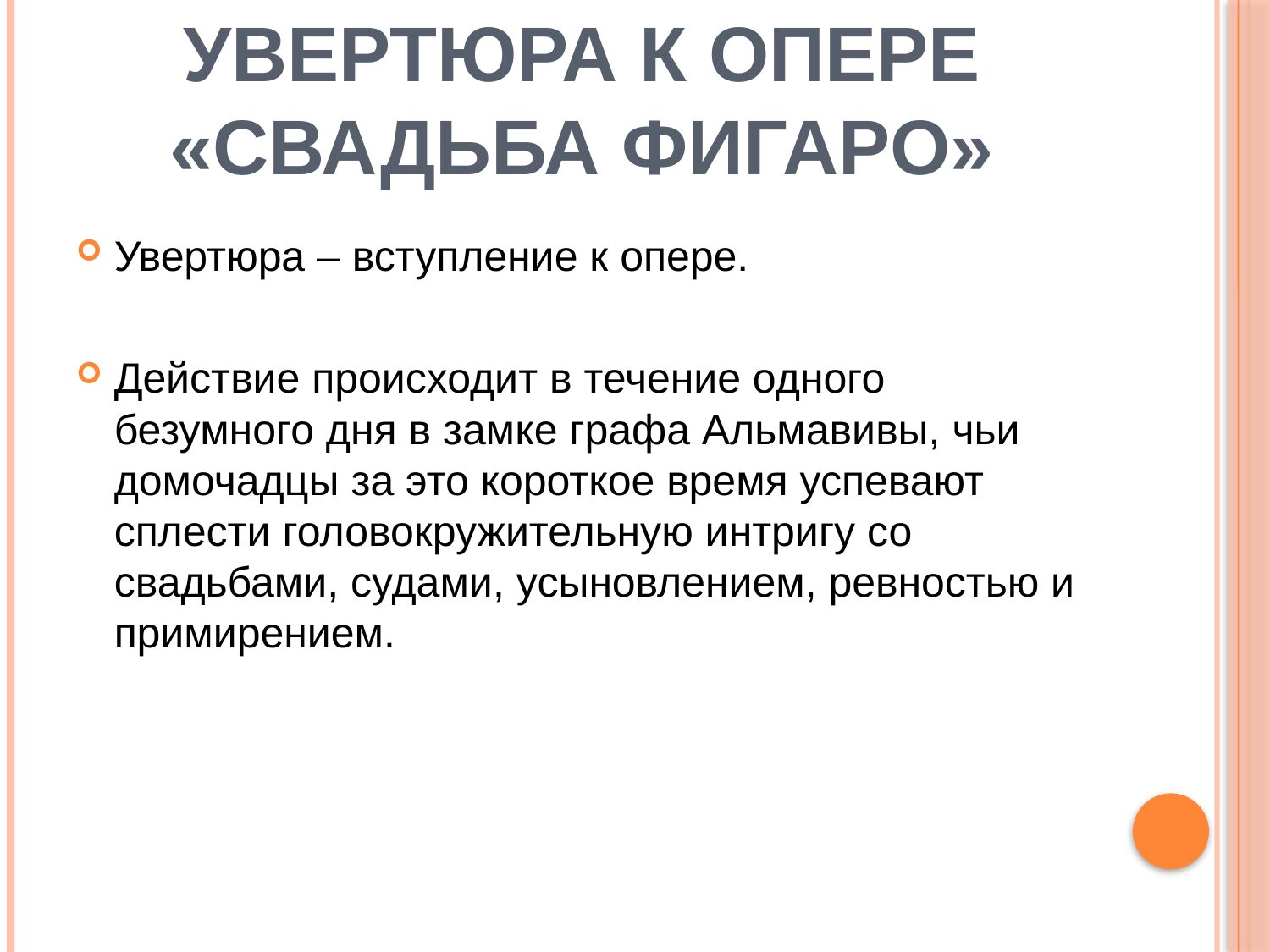

# Увертюра к опере «Свадьба Фигаро»
Увертюра – вступление к опере.

Действие происходит в течение одного безумного дня в замке графа Альмавивы, чьи домочадцы за это короткое время успевают сплести головокружительную интригу со свадьбами, судами, усыновлением, ревностью и примирением.